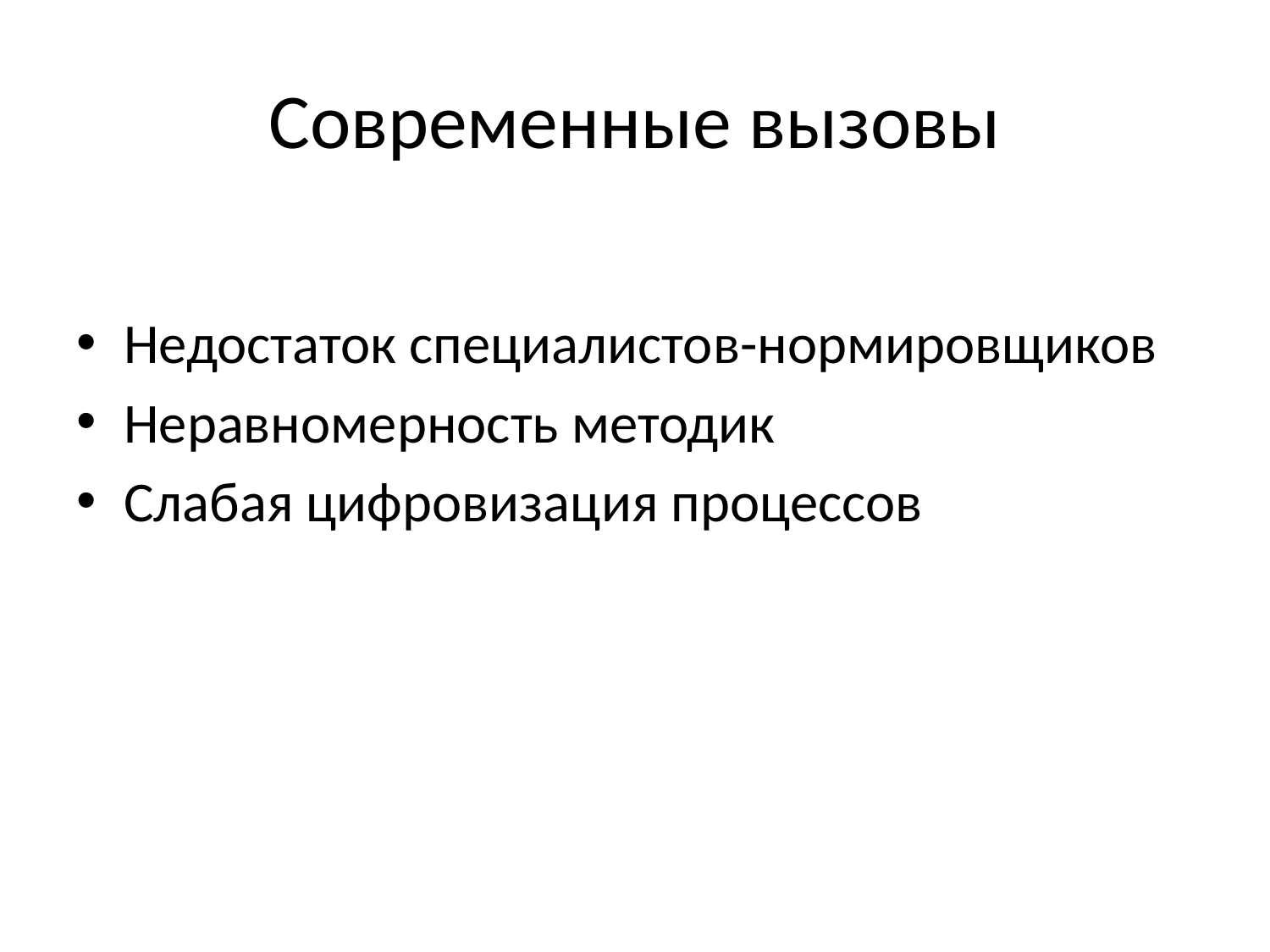

# Современные вызовы

Недостаток специалистов-нормировщиков
Неравномерность методик
Слабая цифровизация процессов